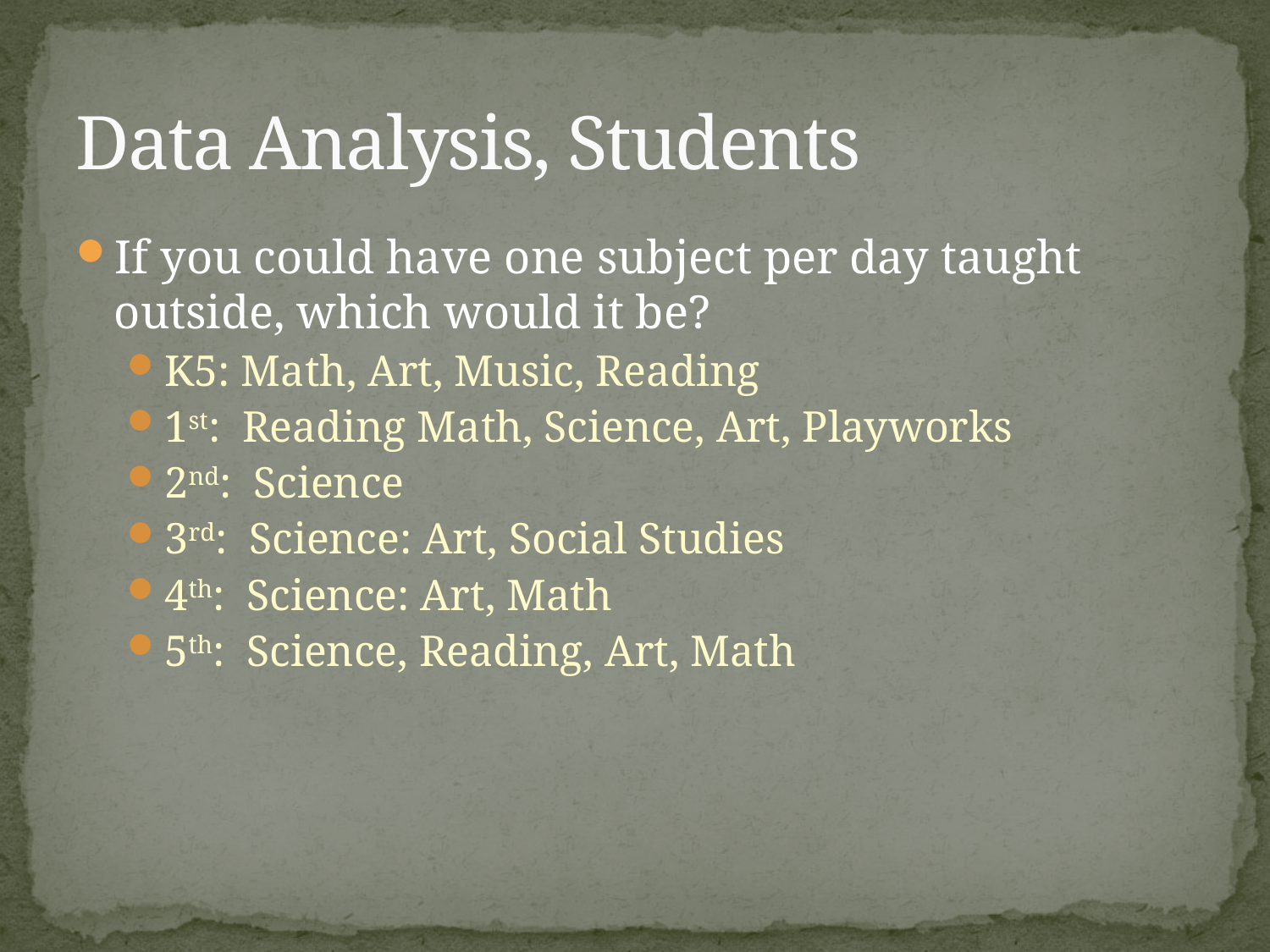

# Data Analysis, Students
If you could have one subject per day taught outside, which would it be?
K5: Math, Art, Music, Reading
1st:  Reading Math, Science, Art, Playworks
2nd:  Science
3rd:  Science: Art, Social Studies
4th:  Science: Art, Math
5th:  Science, Reading, Art, Math